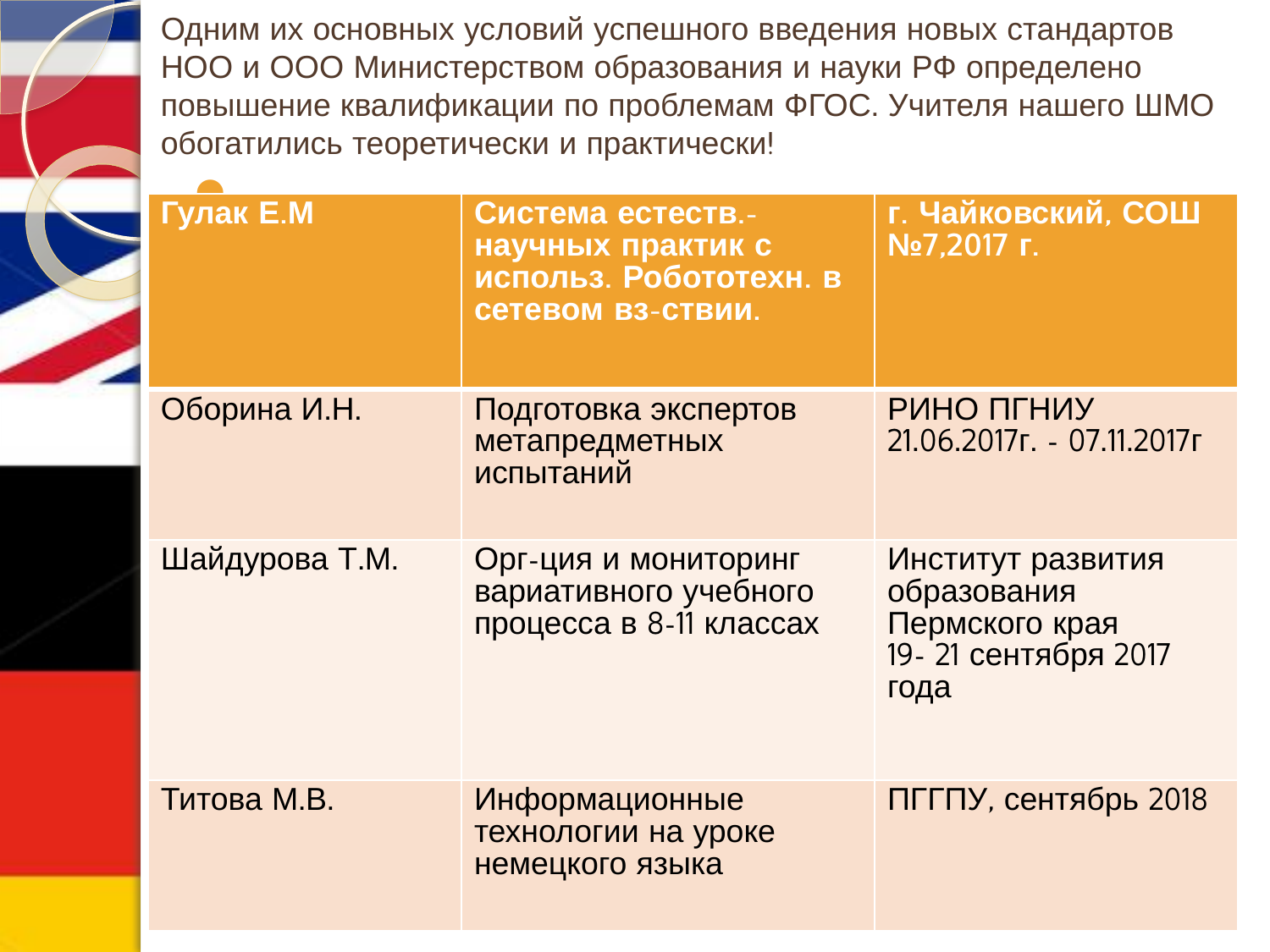

# Одним их основных условий успешного введения новых стандартов НОО и ООО Министерством образования и науки РФ определено повышение квалификации по проблемам ФГОС. Учителя нашего ШМО обогатились теоретически и практически!

| Гулак Е.М | Система естеств.-научных практик с использ. Робототехн. в сетевом вз-ствии. | г. Чайковский, СОШ №7,2017 г. |
| --- | --- | --- |
| Оборина И.Н. | Подготовка экспертов метапредметных испытаний | РИНО ПГНИУ 21.06.2017г. - 07.11.2017г |
| Шайдурова Т.М. | Орг-ция и мониторинг вариативного учебного процесса в 8-11 классах | Институт развития образования Пермского края 19- 21 сентября 2017 года |
| Титова М.В. | Информационные технологии на уроке немецкого языка | ПГГПУ, сентябрь 2018 |